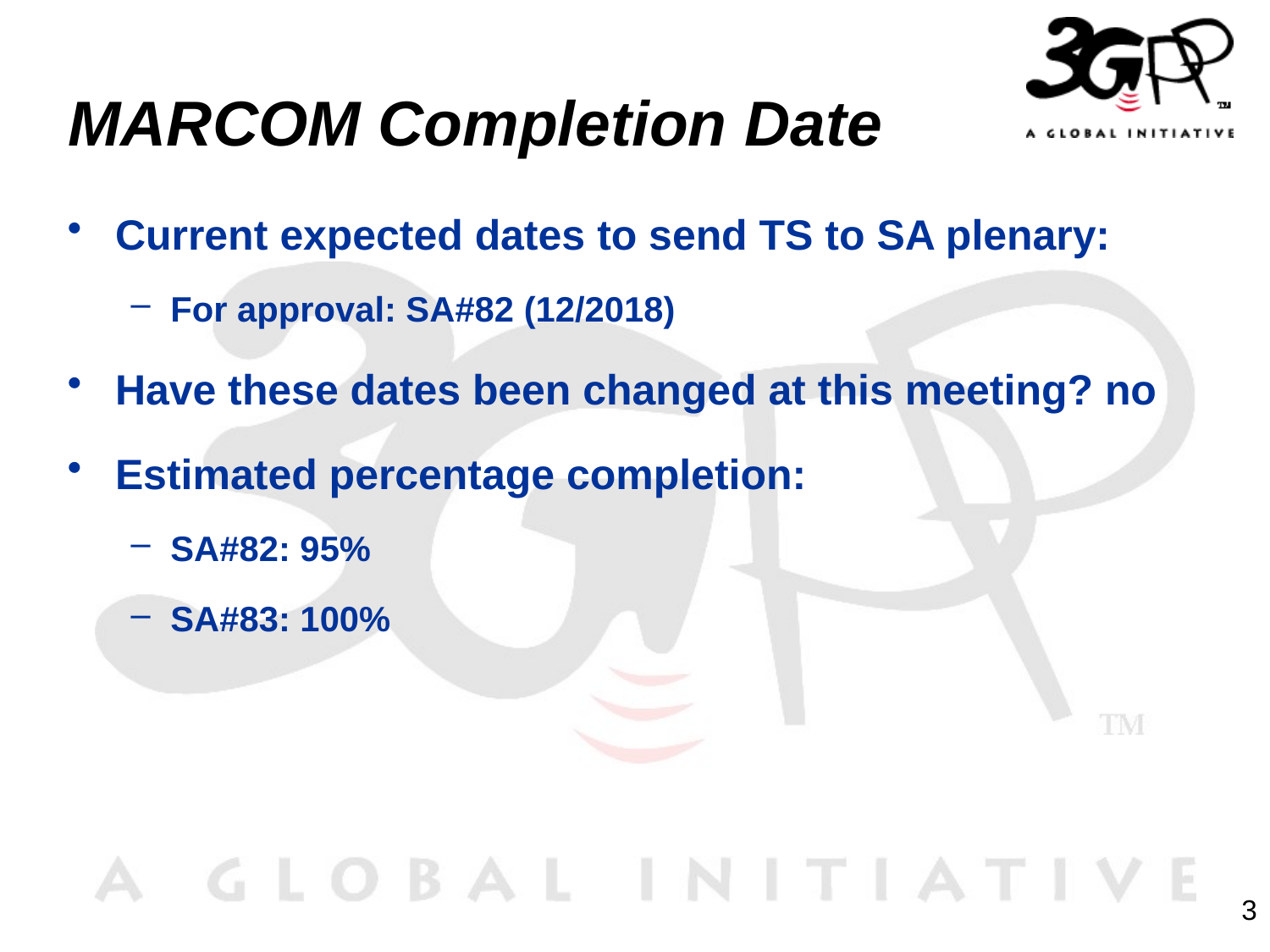

# MARCOM Completion Date
Current expected dates to send TS to SA plenary:
For approval: SA#82 (12/2018)
Have these dates been changed at this meeting? no
Estimated percentage completion:
SA#82: 95%
SA#83: 100%
3